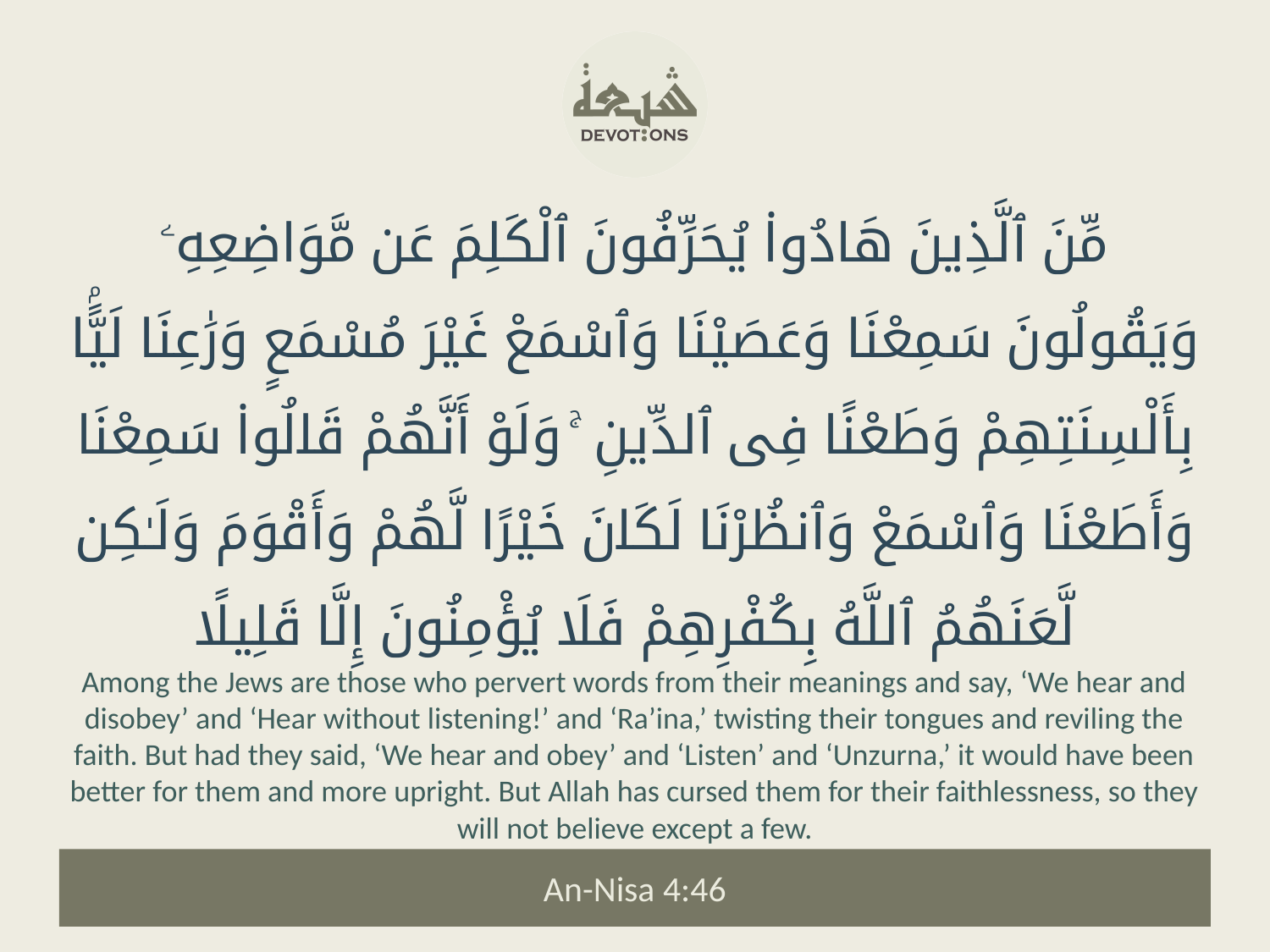

مِّنَ ٱلَّذِينَ هَادُوا۟ يُحَرِّفُونَ ٱلْكَلِمَ عَن مَّوَاضِعِهِۦ وَيَقُولُونَ سَمِعْنَا وَعَصَيْنَا وَٱسْمَعْ غَيْرَ مُسْمَعٍ وَرَٰعِنَا لَيًّۢا بِأَلْسِنَتِهِمْ وَطَعْنًا فِى ٱلدِّينِ ۚ وَلَوْ أَنَّهُمْ قَالُوا۟ سَمِعْنَا وَأَطَعْنَا وَٱسْمَعْ وَٱنظُرْنَا لَكَانَ خَيْرًا لَّهُمْ وَأَقْوَمَ وَلَـٰكِن لَّعَنَهُمُ ٱللَّهُ بِكُفْرِهِمْ فَلَا يُؤْمِنُونَ إِلَّا قَلِيلًا
Among the Jews are those who pervert words from their meanings and say, ‘We hear and disobey’ and ‘Hear without listening!’ and ‘Ra’ina,’ twisting their tongues and reviling the faith. But had they said, ‘We hear and obey’ and ‘Listen’ and ‘Unzurna,’ it would have been better for them and more upright. But Allah has cursed them for their faithlessness, so they will not believe except a few.
An-Nisa 4:46